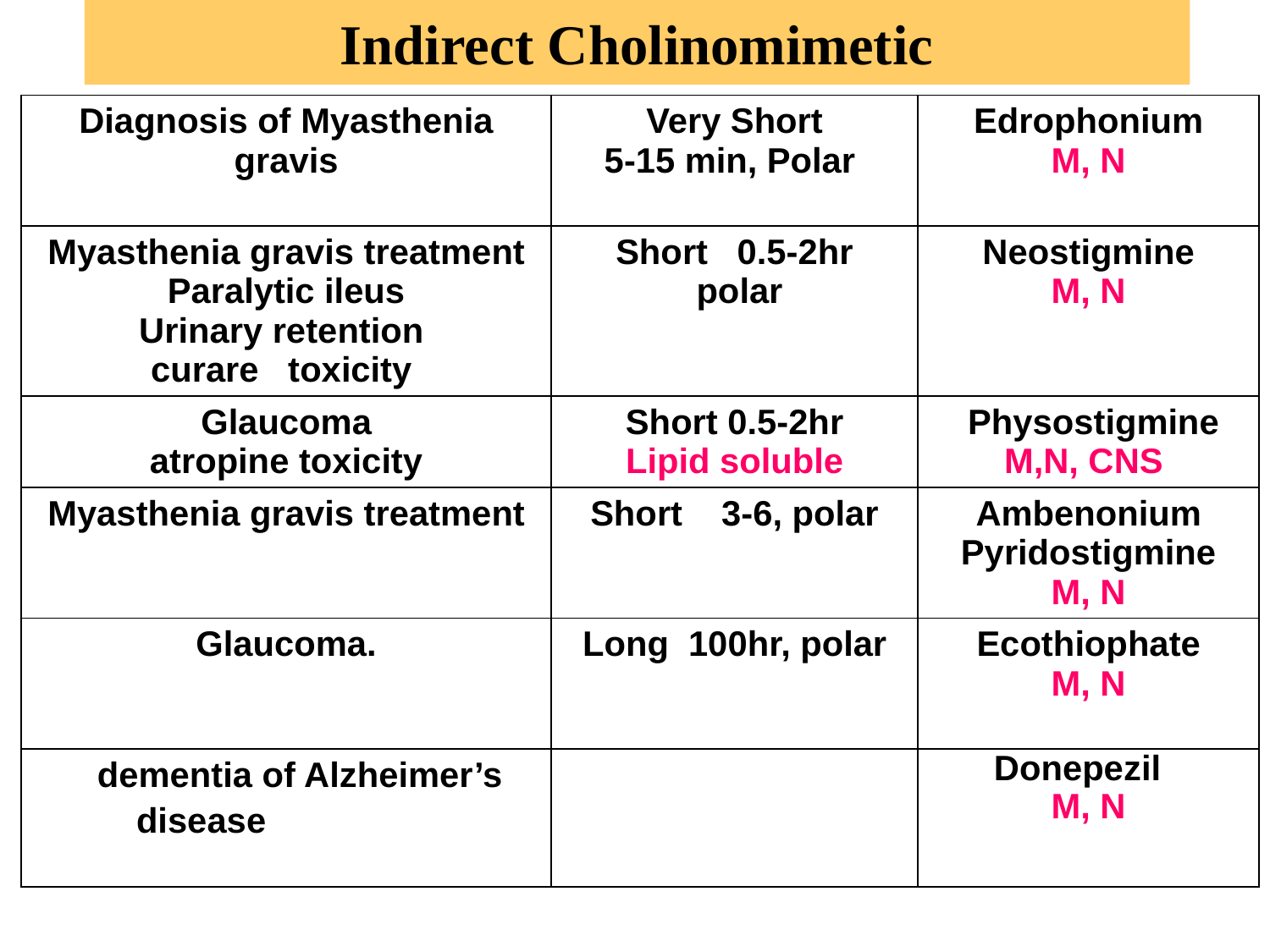

Indirect Cholinomimetic
| Diagnosis of Myasthenia gravis | Very Short 5-15 min, Polar | Edrophonium M, N |
| --- | --- | --- |
| Myasthenia gravis treatment Paralytic ileus Urinary retention curare toxicity | Short 0.5-2hr polar | Neostigmine M, N |
| Glaucoma atropine toxicity | Short 0.5-2hr Lipid soluble | Physostigmine M,N, CNS |
| Myasthenia gravis treatment | Short 3-6, polar | Ambenonium Pyridostigmine M, N |
| Glaucoma. | Long 100hr, polar | Ecothiophate M, N |
| dementia of Alzheimer’s disease |  | Donepezil M, N |